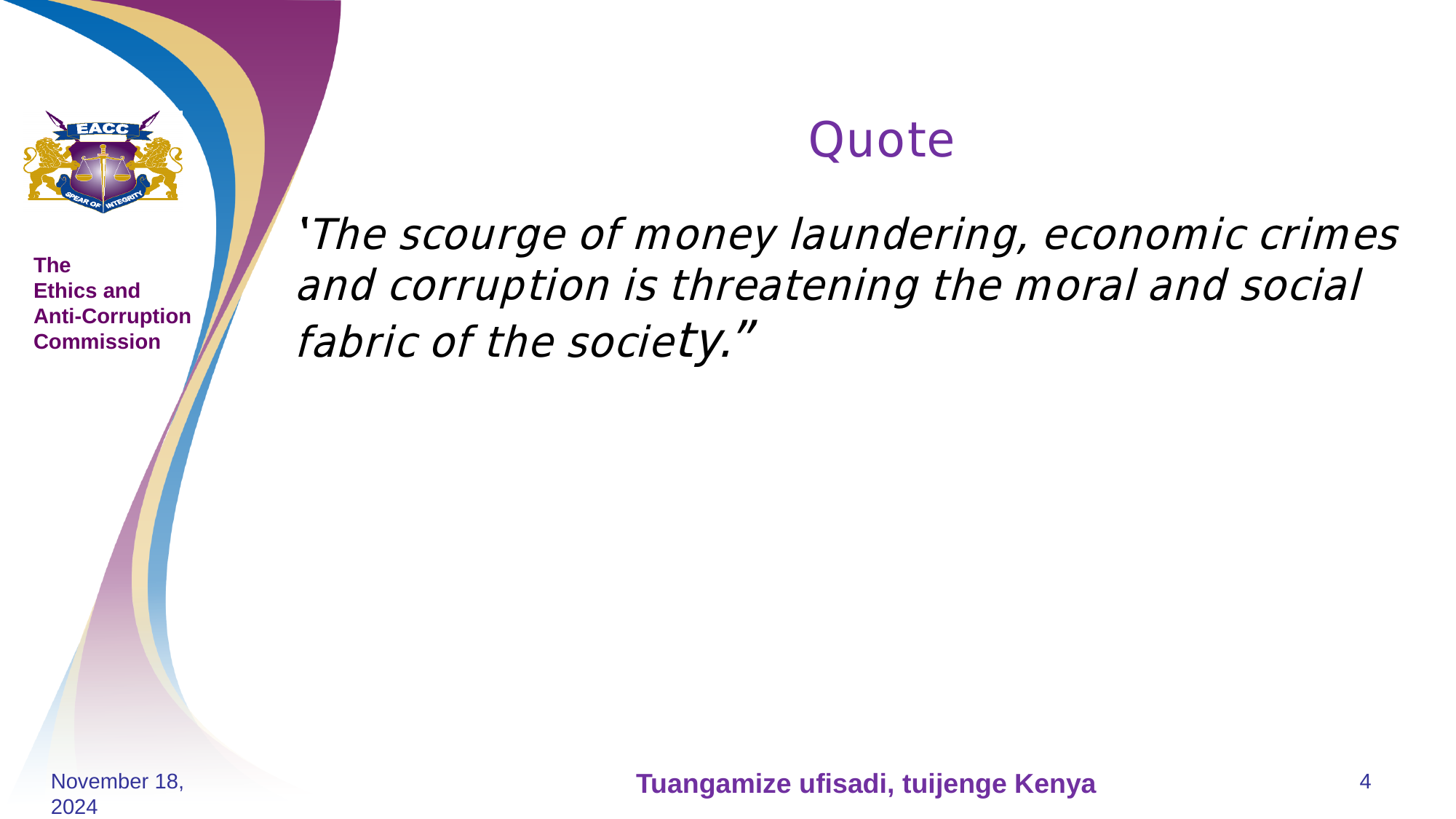

# Quote
‘The scourge of money laundering, economic crimes and corruption is threatening the moral and social fabric of the society.”

Tuangamize ufisadi, tuijenge Kenya
November 18, 2024
4